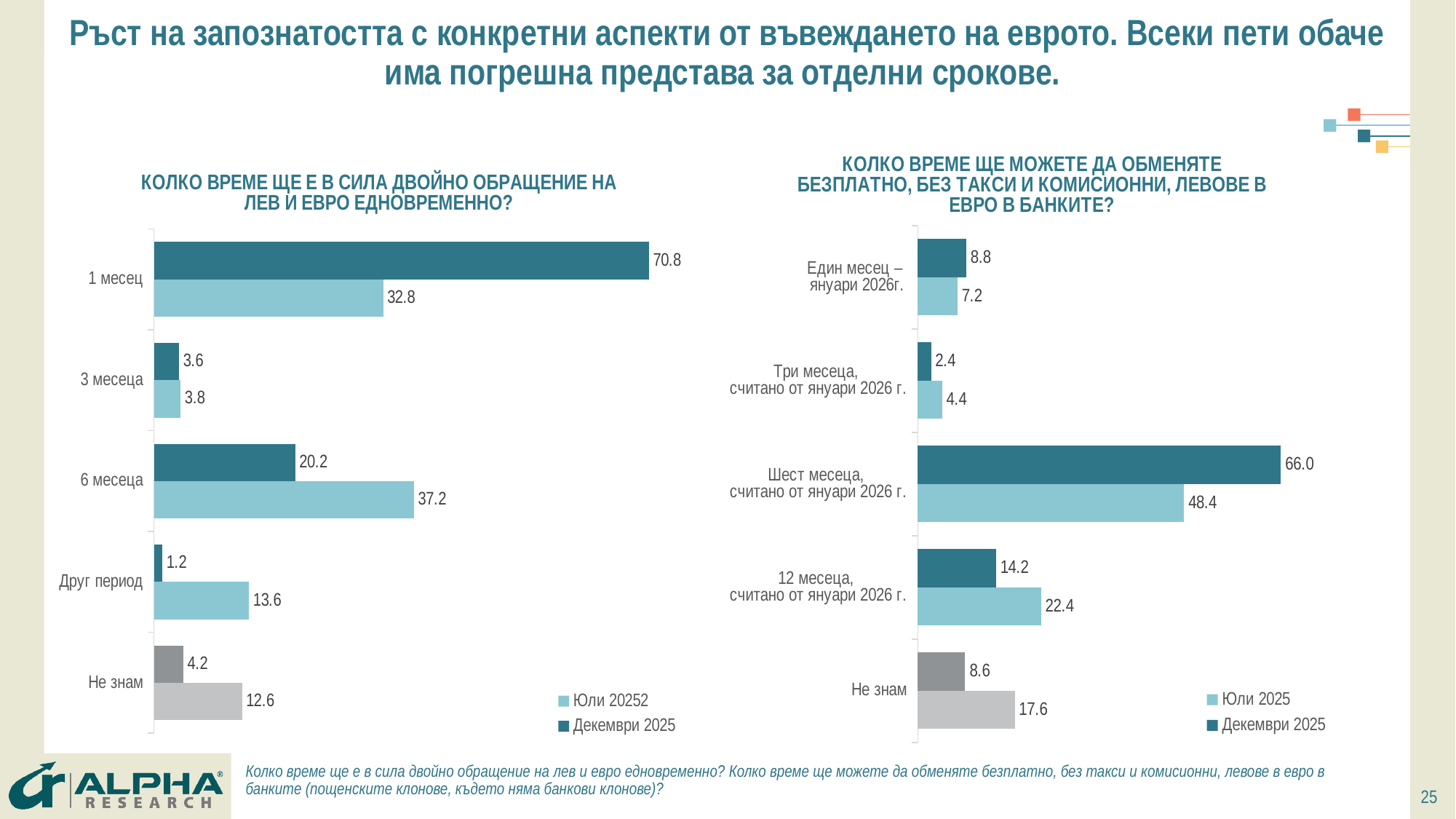

# Ръст на запознатостта с конкретни аспекти от въвеждането на еврото. Всеки пети обаче има погрешна представа за отделни срокове.

### Chart: КОЛКО ВРЕМЕ ЩЕ МОЖЕТЕ ДА ОБМЕНЯТЕ БЕЗПЛАТНО, БЕЗ ТАКСИ И КОМИСИОННИ, ЛЕВОВЕ В ЕВРО В БАНКИТЕ?

| Category | Декември 2025 | Юли 2025 |
|---|---|---|
| Един месец –
януари 2026г. | 8.799999999999999 | 7.199999999999999 |
| Три месеца,
считано от януари 2026 г. | 2.4 | 4.3999999999999995 |
| Шест месеца,
считано от януари 2026 г. | 66.0 | 48.4 |
| 12 месеца,
считано от януари 2026 г. | 14.2 | 22.400000000000002 |
| Не знам | 8.6 | 17.599999999999998 |

### Chart: КОЛКО ВРЕМЕ ЩЕ Е В СИЛА ДВОЙНО ОБРАЩЕНИЕ НА ЛЕВ И ЕВРО ЕДНОВРЕМЕННО?

| Category | Декември 2025 | Юли 20252 |
|---|---|---|
| 1 месец | 70.8 | 32.800000000000004 |
| 3 месеца | 3.5999999999999996 | 3.8 |
| 6 месеца | 20.200000000000003 | 37.2 |
| Друг период | 1.2 | 13.600000000000001 |
| Не знам | 4.2 | 12.6 |
Колко време ще е в сила двойно обращение на лев и евро едновременно? Колко време ще можете да обменяте безплатно, без такси и комисионни, левове в евро в банките (пощенските клонове, където няма банкови клонове)?
25